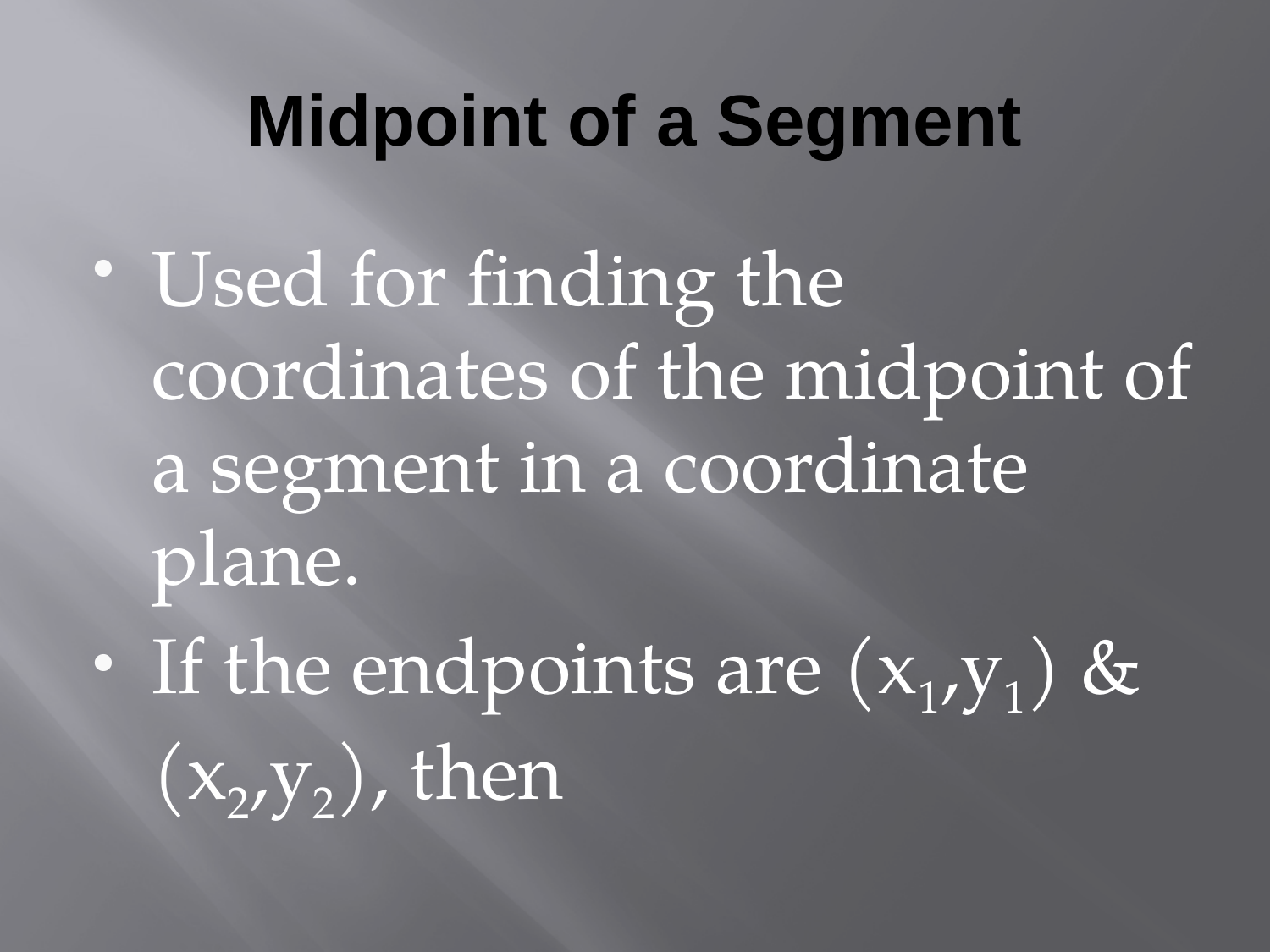

# Midpoint of a Segment
Used for finding the coordinates of the midpoint of a segment in a coordinate plane.
If the endpoints are (x1,y1) & (x2,y2), then